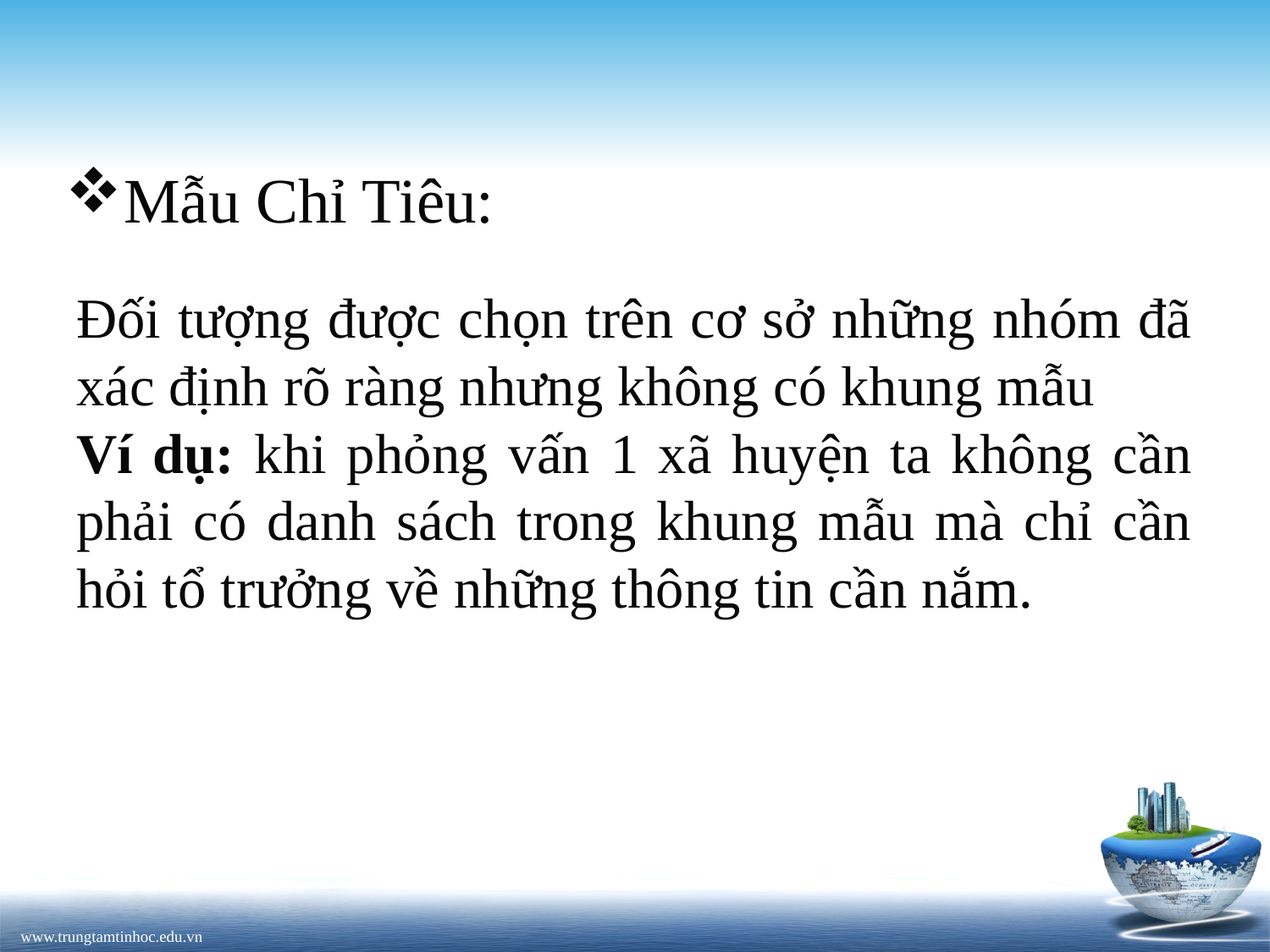

# Mẫu Chỉ Tiêu:
Đối tượng được chọn trên cơ sở những nhóm đã xác định rõ ràng nhưng không có khung mẫu
Ví dụ: khi phỏng vấn 1 xã huyện ta không cần phải có danh sách trong khung mẫu mà chỉ cần hỏi tổ trưởng về những thông tin cần nắm.